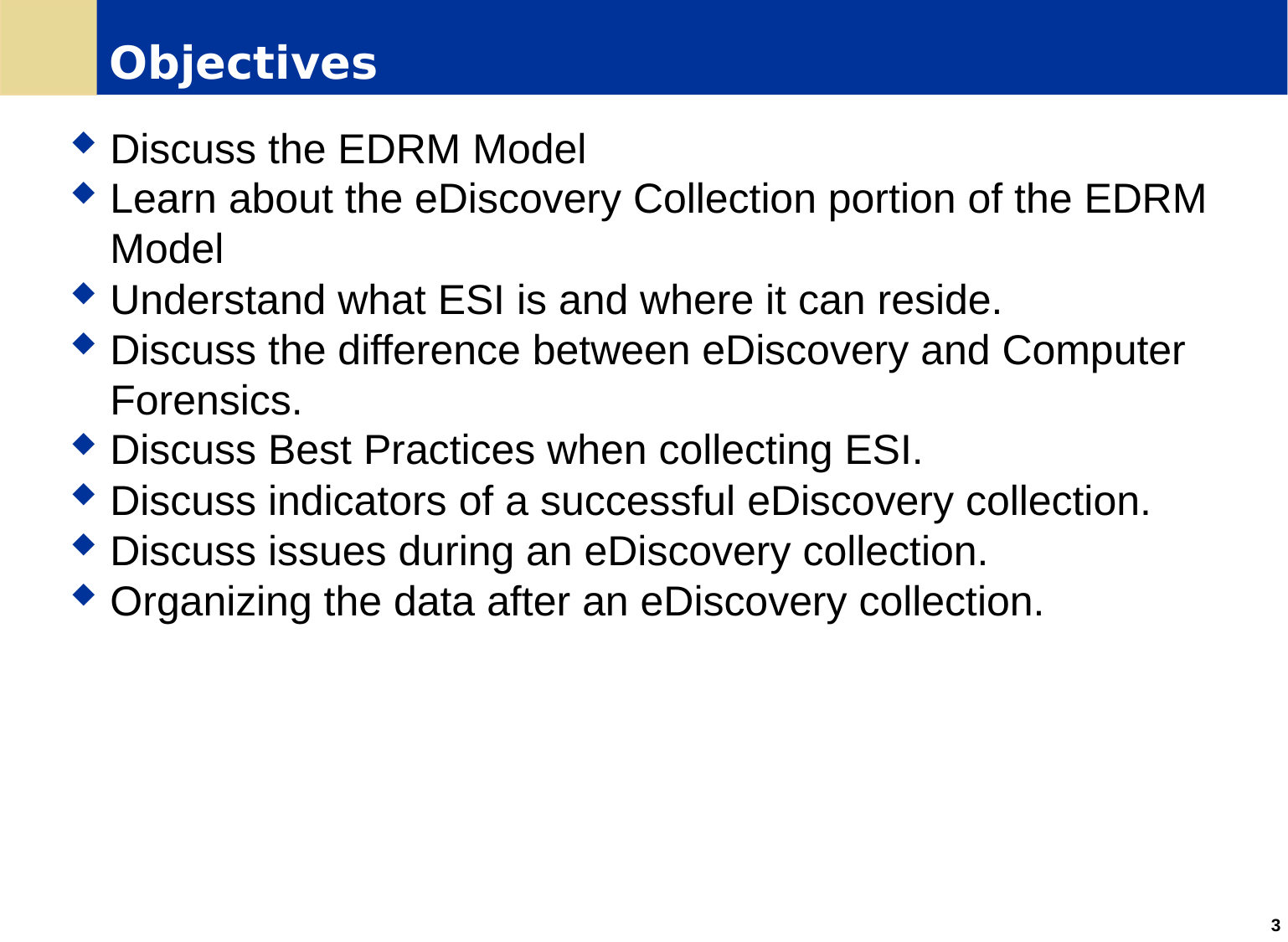

# Objectives
Discuss the EDRM Model
Learn about the eDiscovery Collection portion of the EDRM Model
Understand what ESI is and where it can reside.
Discuss the difference between eDiscovery and Computer Forensics.
Discuss Best Practices when collecting ESI.
Discuss indicators of a successful eDiscovery collection.
Discuss issues during an eDiscovery collection.
Organizing the data after an eDiscovery collection.
3